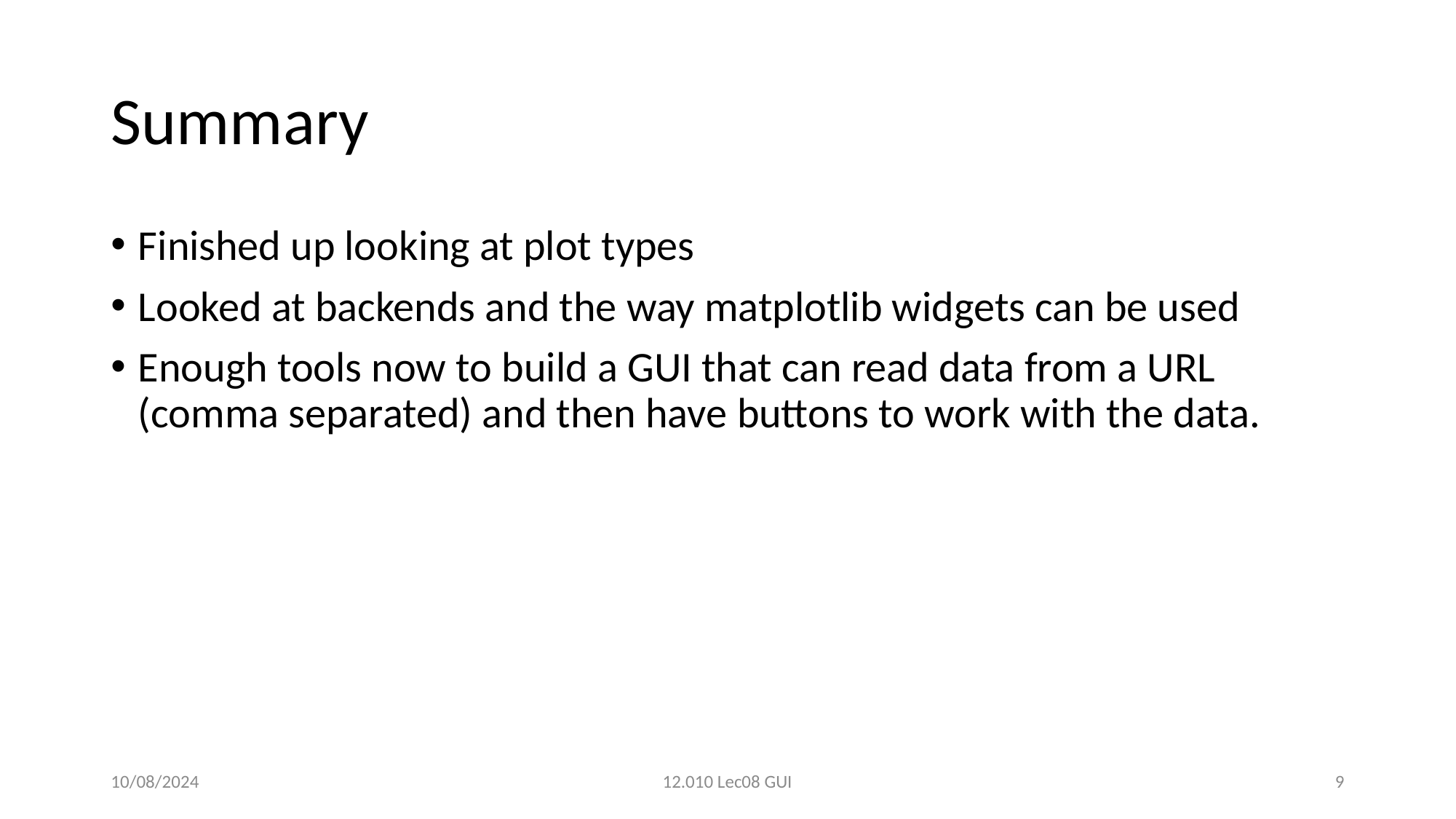

# Summary
Finished up looking at plot types
Looked at backends and the way matplotlib widgets can be used
Enough tools now to build a GUI that can read data from a URL (comma separated) and then have buttons to work with the data.
10/08/2024
12.010 Lec08 GUI
9